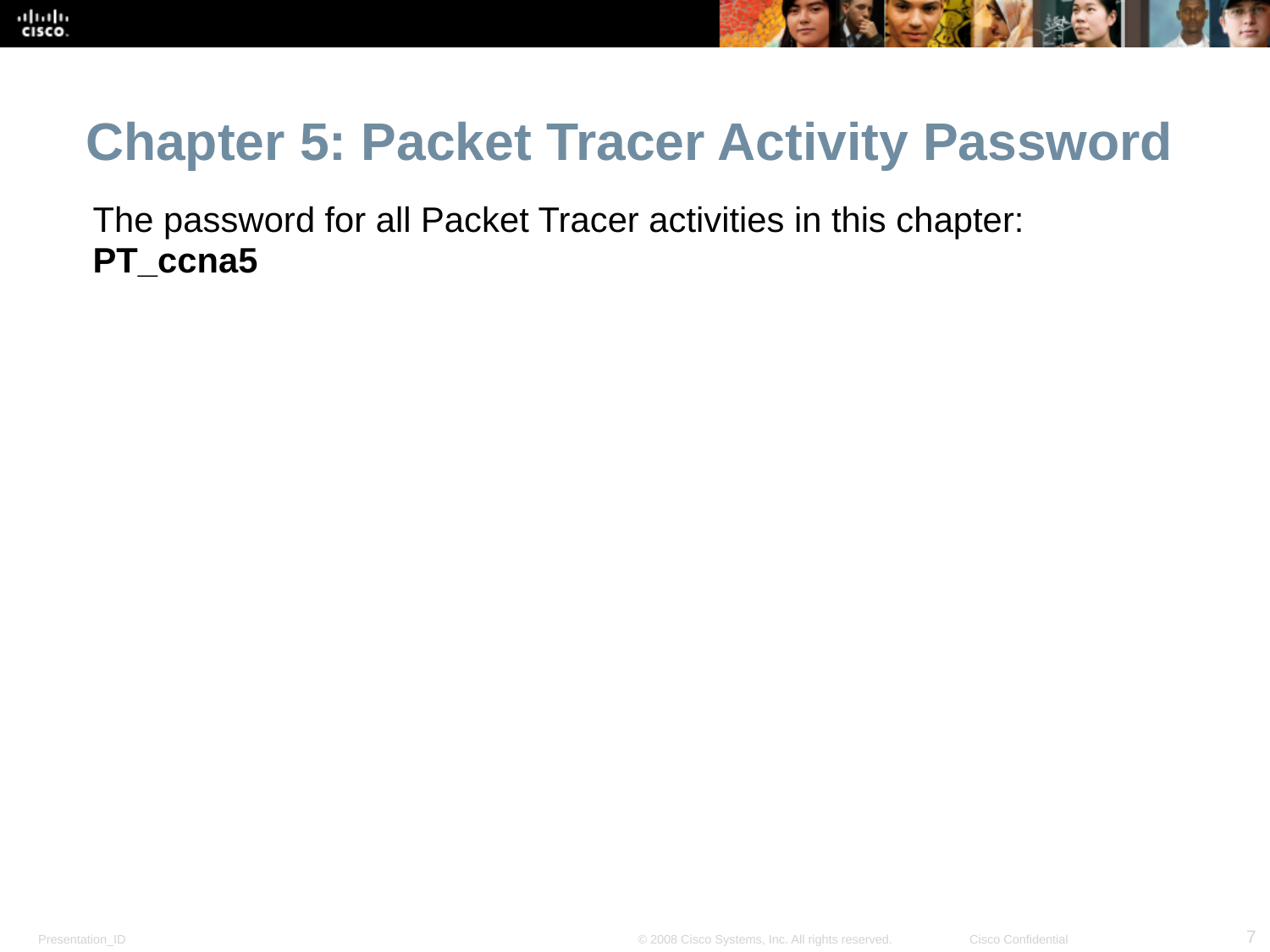

Chapter 5: Packet Tracer Activity Password
The password for all Packet Tracer activities in this chapter:  PT_ccna5